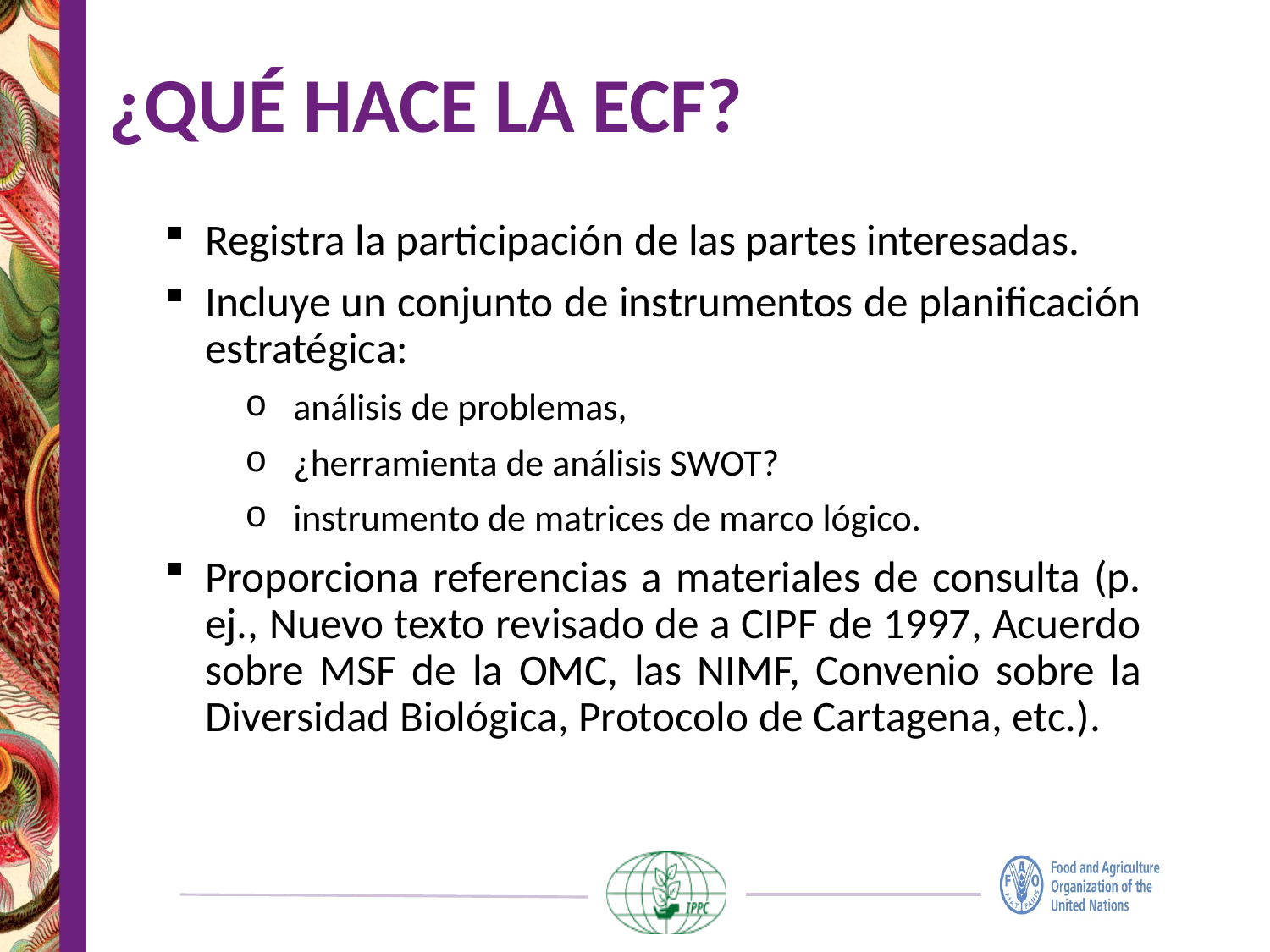

# ¿QUÉ HACE LA ECF?
Registra la participación de las partes interesadas.
Incluye un conjunto de instrumentos de planificación estratégica:
análisis de problemas,
¿herramienta de análisis SWOT?
instrumento de matrices de marco lógico.
Proporciona referencias a materiales de consulta (p. ej., Nuevo texto revisado de a CIPF de 1997, Acuerdo sobre MSF de la OMC, las NIMF, Convenio sobre la Diversidad Biológica, Protocolo de Cartagena, etc.).